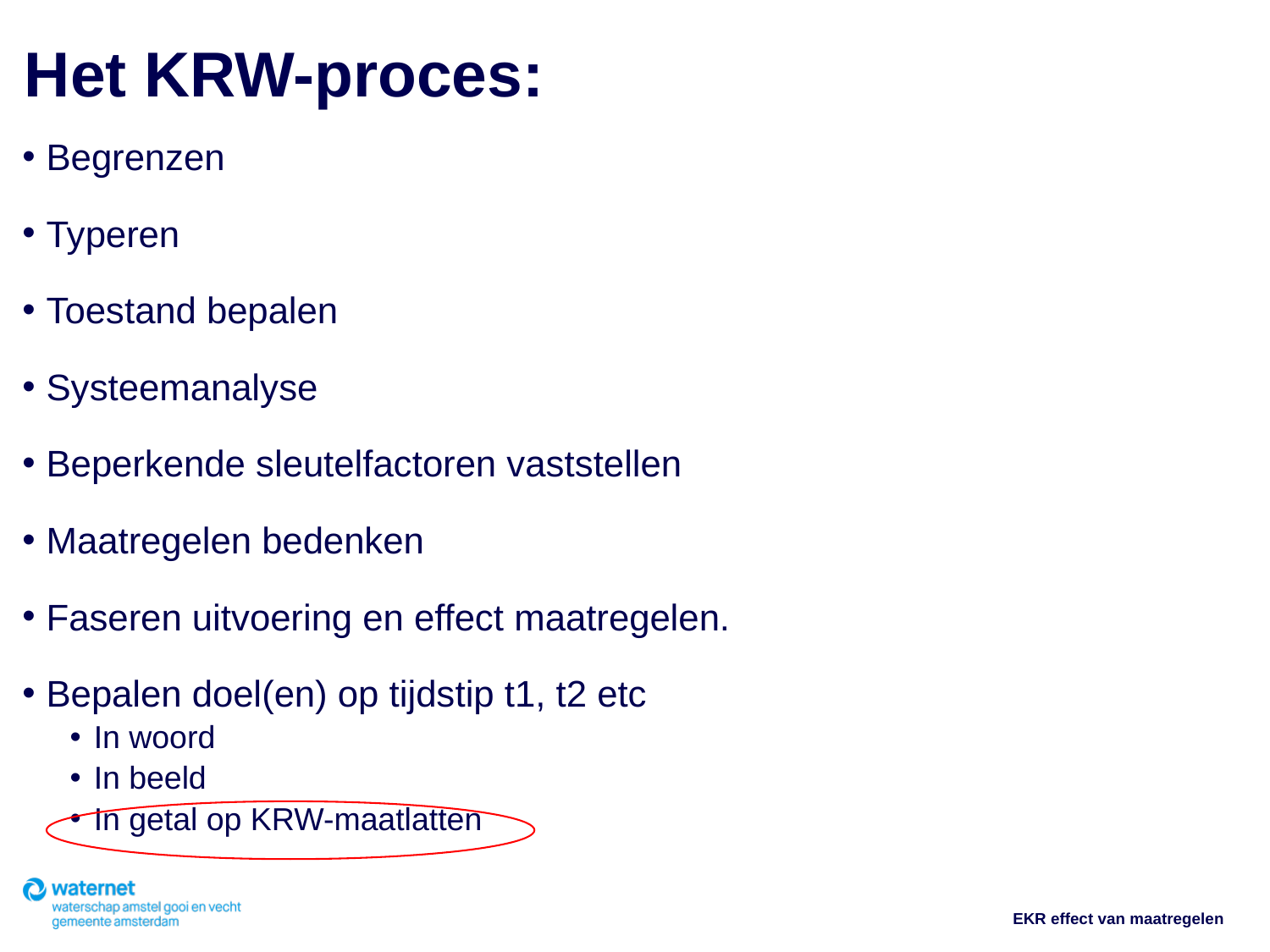

# Het KRW-proces:
Begrenzen
Typeren
Toestand bepalen
Systeemanalyse
Beperkende sleutelfactoren vaststellen
Maatregelen bedenken
Faseren uitvoering en effect maatregelen.
Bepalen doel(en) op tijdstip t1, t2 etc
In woord
In beeld
In getal op KRW-maatlatten